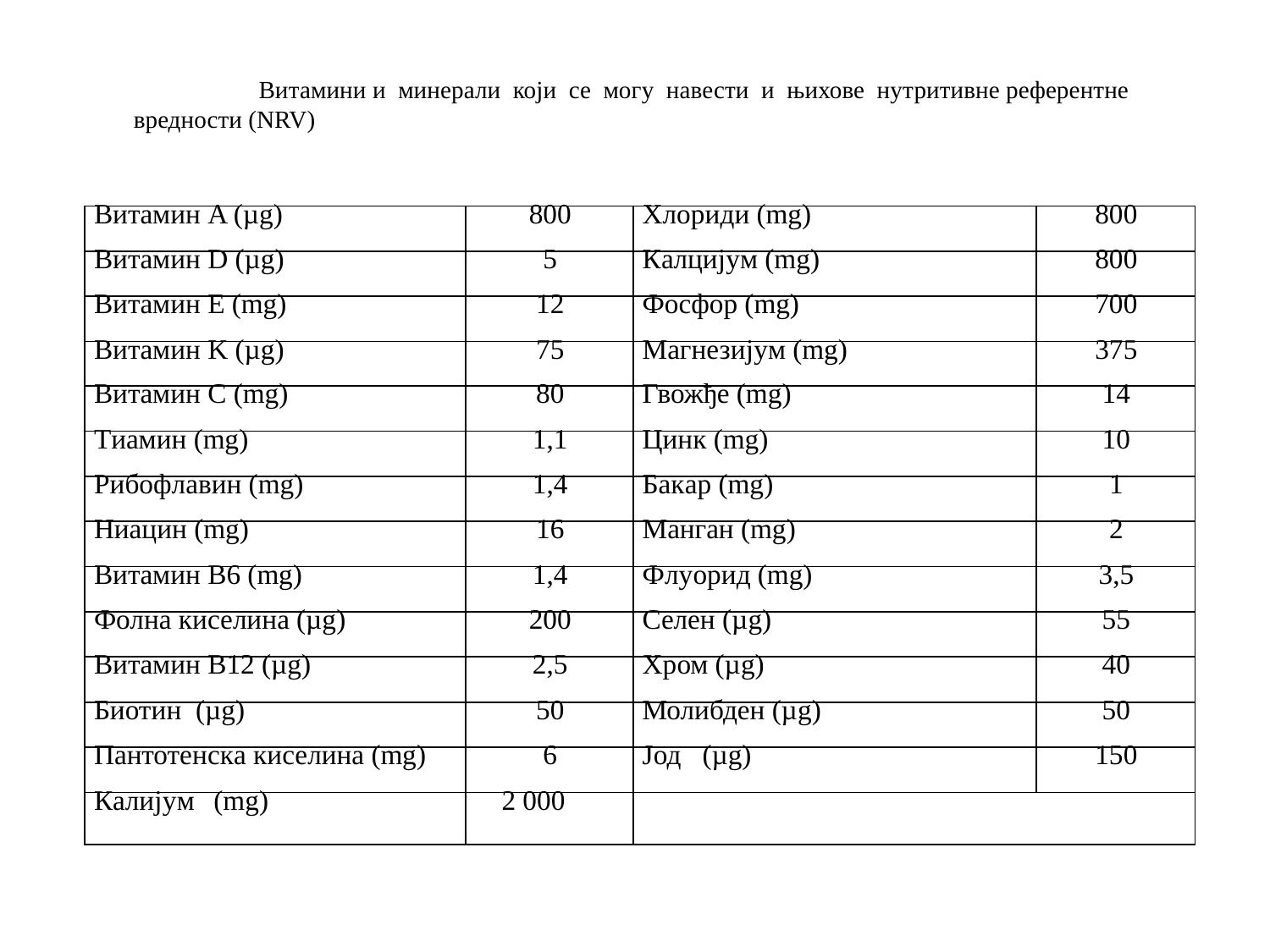

Витамини и  минерали  који  се  могу  навести  и  њихове  нутритивне референтне вредности (NRV)

| Витамин A (µg) | 800 | Хлориди (mg) | 800 |
| --- | --- | --- | --- |
| Витамин D (µg) | 5 | Калцијум (mg) | 800 |
| Витамин E (mg) | 12 | Фосфор (mg) | 700 |
| Витамин K (µg) | 75 | Магнезијум (mg) | 375 |
| Витамин C (mg) | 80 | Гвожђе (mg) | 14 |
| Тиамин (mg) | 1,1 | Цинк (mg) | 10 |
| Рибофлавин (mg) | 1,4 | Бакар (mg) | 1 |
| Ниацин (mg) | 16 | Манган (mg) | 2 |
| Витамин B6 (mg) | 1,4 | Флуорид (mg) | 3,5 |
| Фолна киселина (µg) | 200 | Селен (µg) | 55 |
| Витамин B12 (µg) | 2,5 | Хром (µg) | 40 |
| Биотин (µg) | 50 | Молибден (µg) | 50 |
| Пантотенска киселина (mg) | 6 | Јод (µg) | 150 |
| Калијум (mg) | 2 000 |  |  |